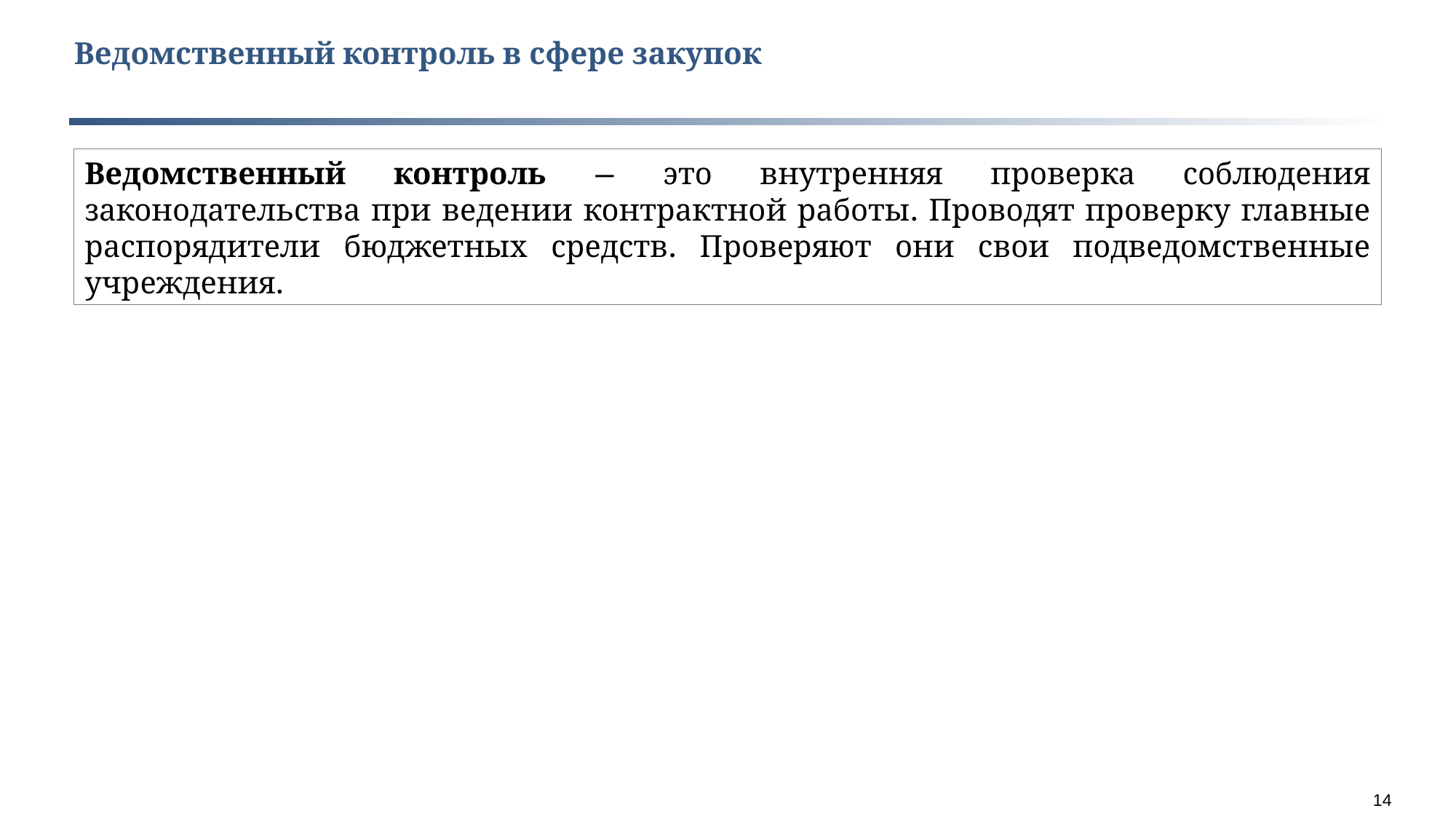

Ведомственный контроль в сфере закупок
Ведомственный контроль – это внутренняя проверка соблюдения законодательства при ведении контрактной работы. Проводят проверку главные распорядители бюджетных средств. Проверяют они свои подведомственные учреждения.